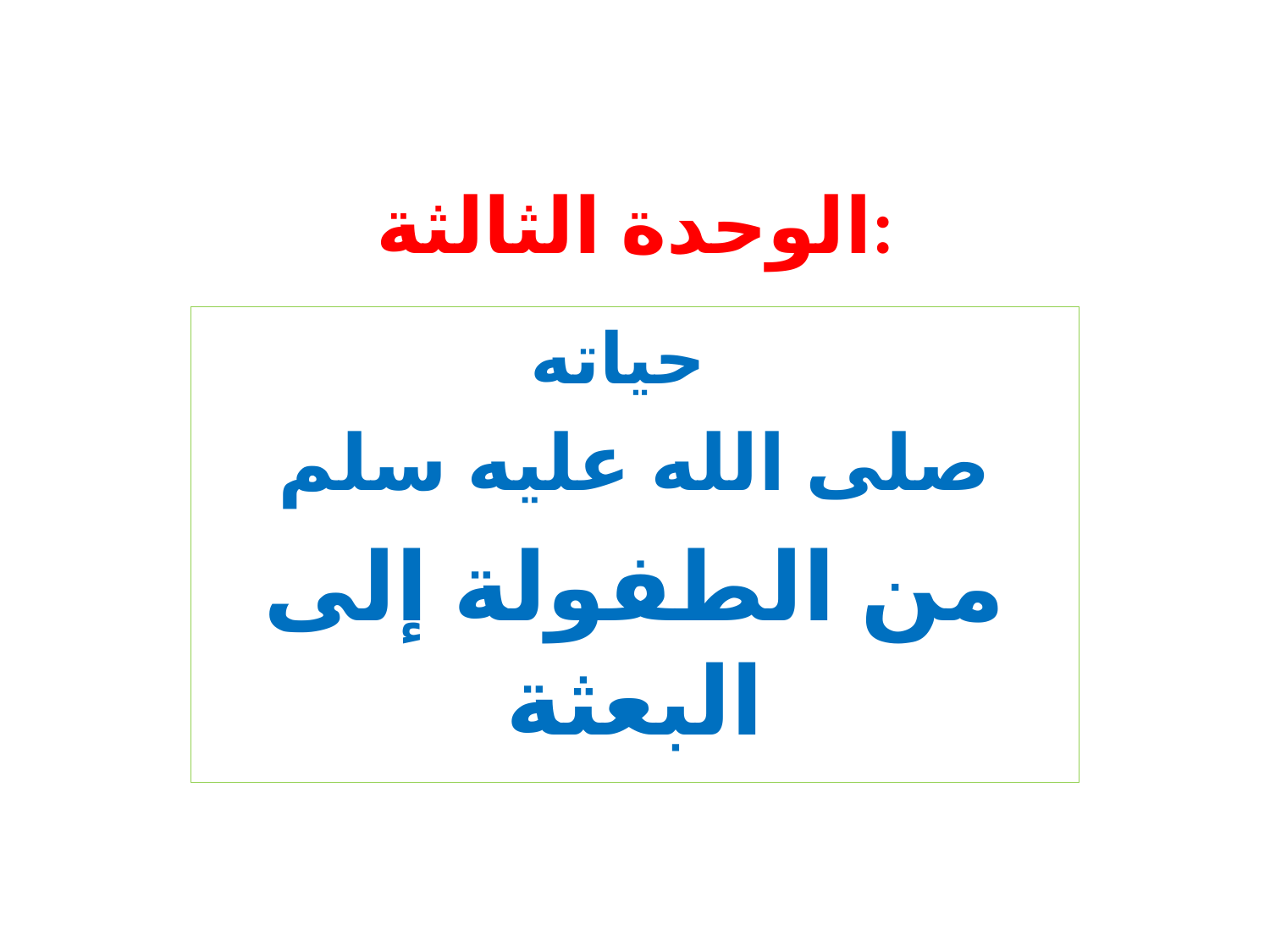

# الوحدة الثالثة:
حياته
صلى الله عليه سلم
من الطفولة إلى البعثة